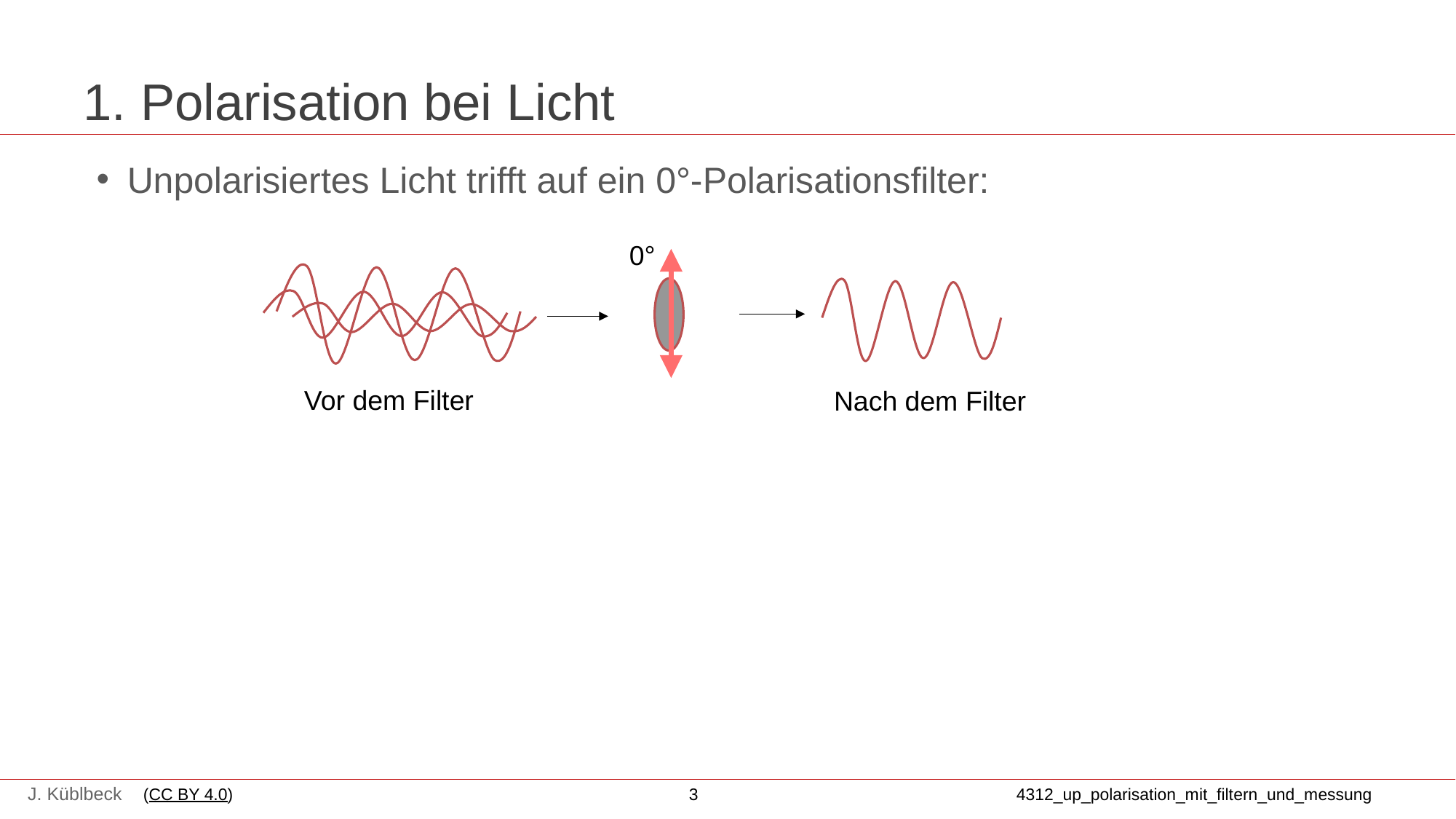

# 1. Polarisation bei Licht
Unpolarisiertes Licht trifft auf ein 0°-Polarisationsfilter:

0°

Nach dem Filter

Vor dem Filter